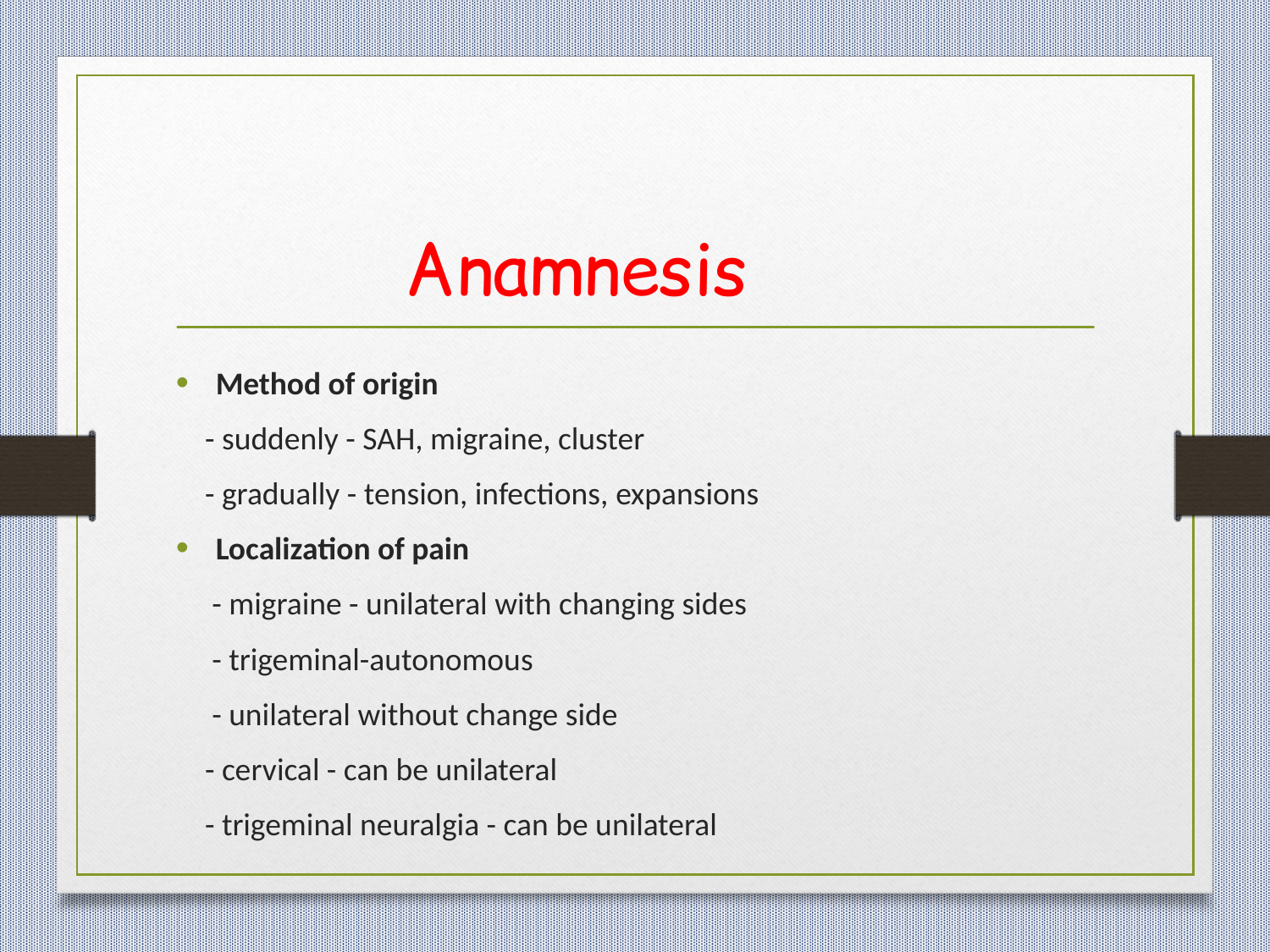

# Anamnesis
Method of origin
    - suddenly - SAH, migraine, cluster
    - gradually - tension, infections, expansions
Localization of pain
     - migraine - unilateral with changing sides
     - trigeminal-autonomous
     - unilateral without change side
    - cervical - can be unilateral
    - trigeminal neuralgia - can be unilateral